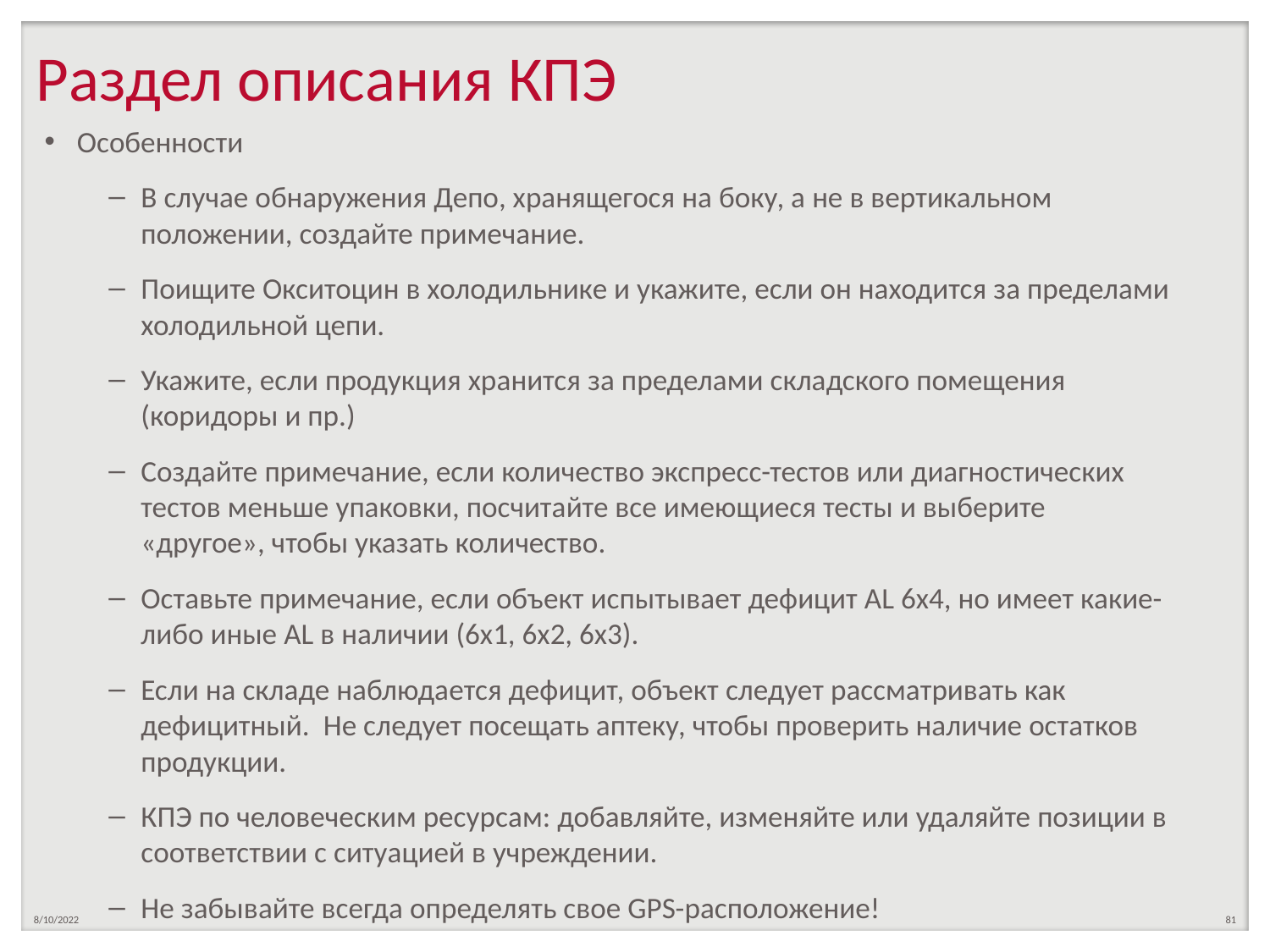

# Раздел описания КПЭ
Особенности
В случае обнаружения Депо, хранящегося на боку, а не в вертикальном положении, создайте примечание.
Поищите Окситоцин в холодильнике и укажите, если он находится за пределами холодильной цепи.
Укажите, если продукция хранится за пределами складского помещения (коридоры и пр.)
Создайте примечание, если количество экспресс-тестов или диагностических тестов меньше упаковки, посчитайте все имеющиеся тесты и выберите «другое», чтобы указать количество.
Оставьте примечание, если объект испытывает дефицит AL 6x4, но имеет какие-либо иные AL в наличии (6x1, 6x2, 6x3).
Если на складе наблюдается дефицит, объект следует рассматривать как дефицитный.  Не следует посещать аптеку, чтобы проверить наличие остатков продукции.
КПЭ по человеческим ресурсам: добавляйте, изменяйте или удаляйте позиции в соответствии с ситуацией в учреждении.
Не забывайте всегда определять свое GPS-расположение!
8/10/2022
81